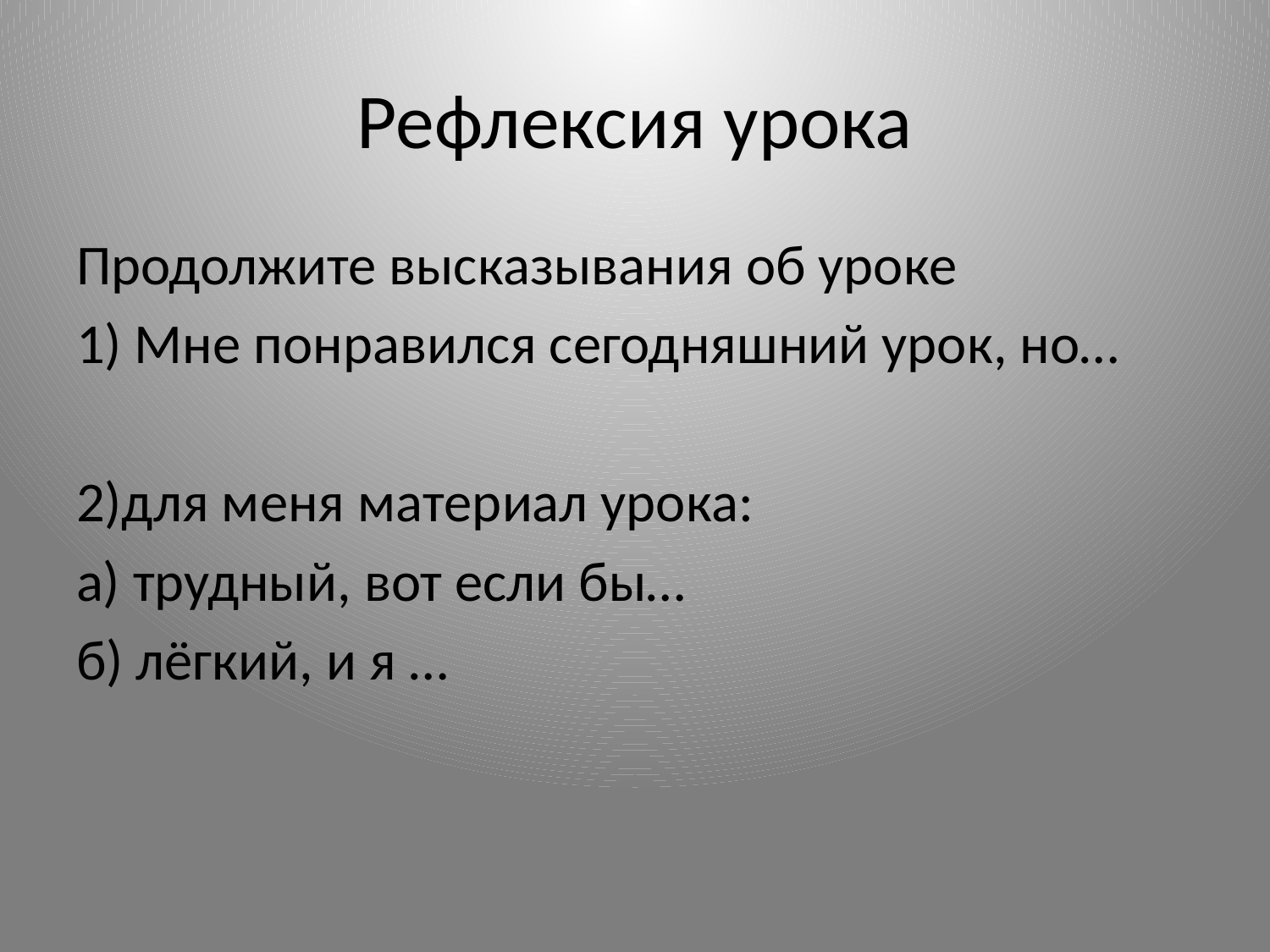

# Рефлексия урока
Продолжите высказывания об уроке
1) Мне понравился сегодняшний урок, но…

2)для меня материал урока:
а) трудный, вот если бы…
б) лёгкий, и я …